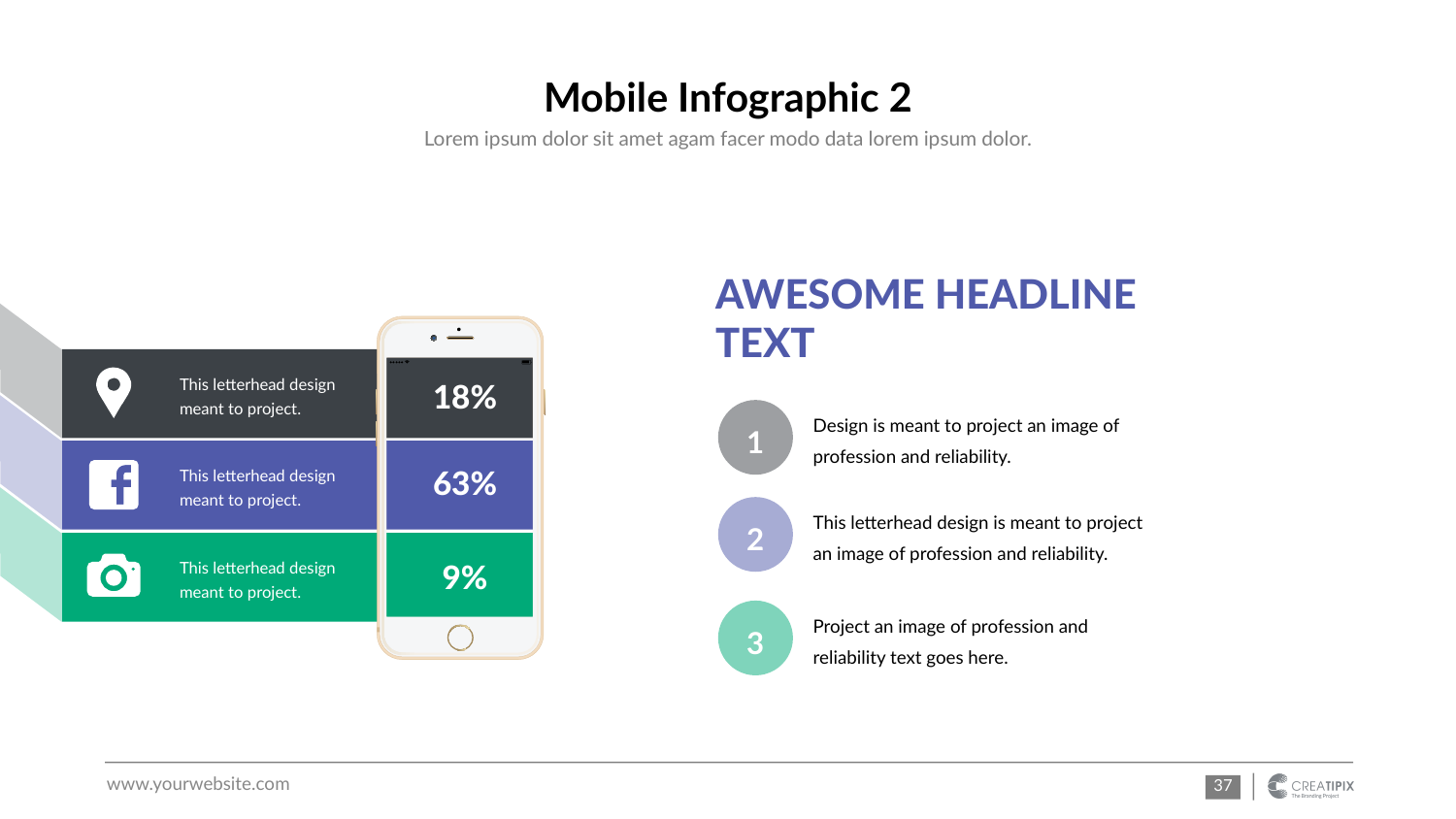

# Mobile Infographic 2
Lorem ipsum dolor sit amet agam facer modo data lorem ipsum dolor.
AWESOME HEADLINE TEXT

This letterhead design meant to project.
18%

Design is meant to project an image of profession and reliability.
1
63%
This letterhead design meant to project.

This letterhead design is meant to project an image of profession and reliability.
2
9%
This letterhead design meant to project.

Project an image of profession and reliability text goes here.
3
37
www.yourwebsite.com